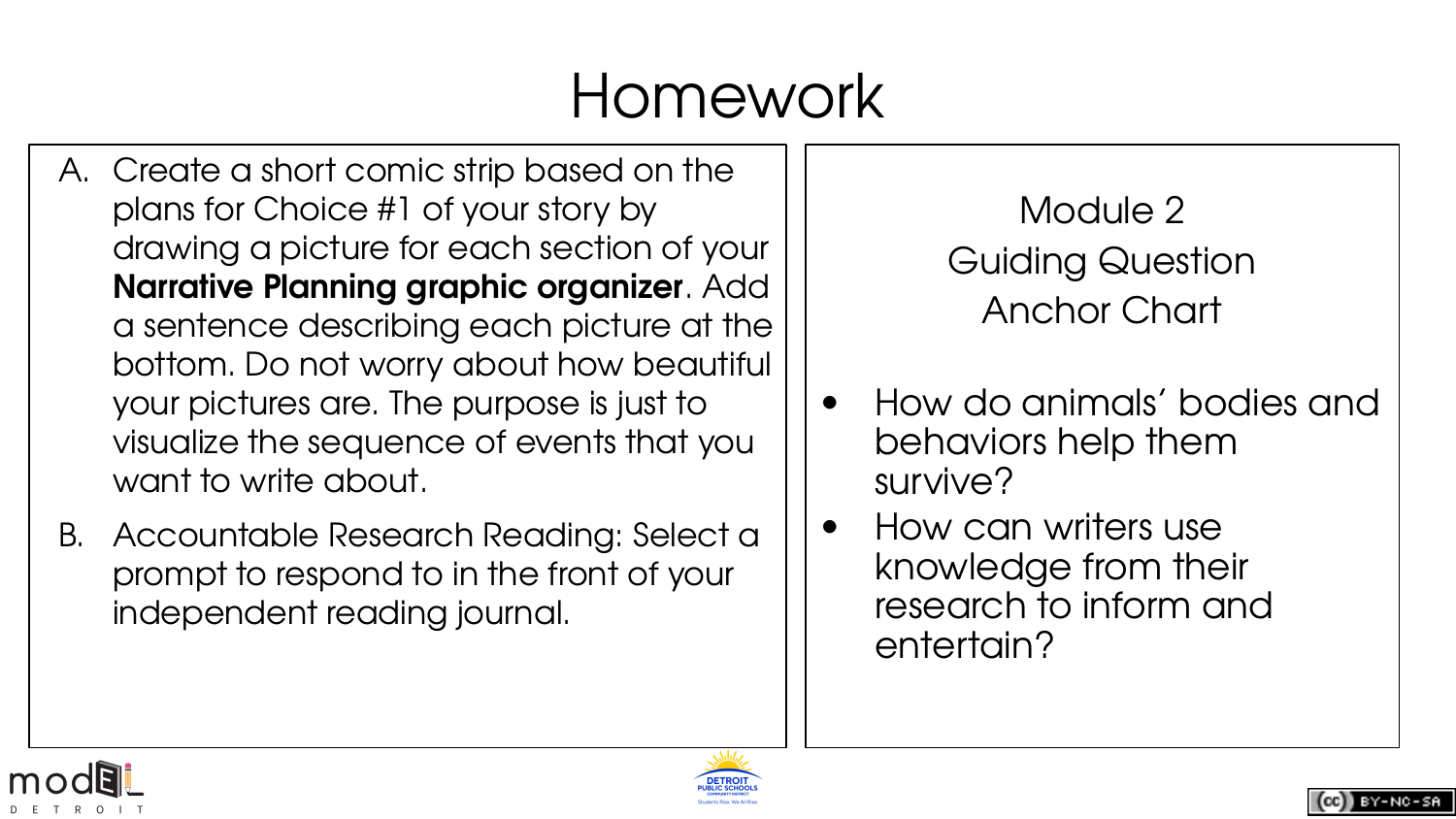

# Homework
Create a short comic strip based on the plans for Choice #1 of your story by drawing a picture for each section of your Narrative Planning graphic organizer. Add a sentence describing each picture at the bottom. Do not worry about how beautiful your pictures are. The purpose is just to visualize the sequence of events that you want to write about.
Accountable Research Reading: Select a prompt to respond to in the front of your independent reading journal.

Module 2
Guiding Question
Anchor Chart

How do animals’ bodies and behaviors help them survive?
How can writers use knowledge from their research to inform and entertain?